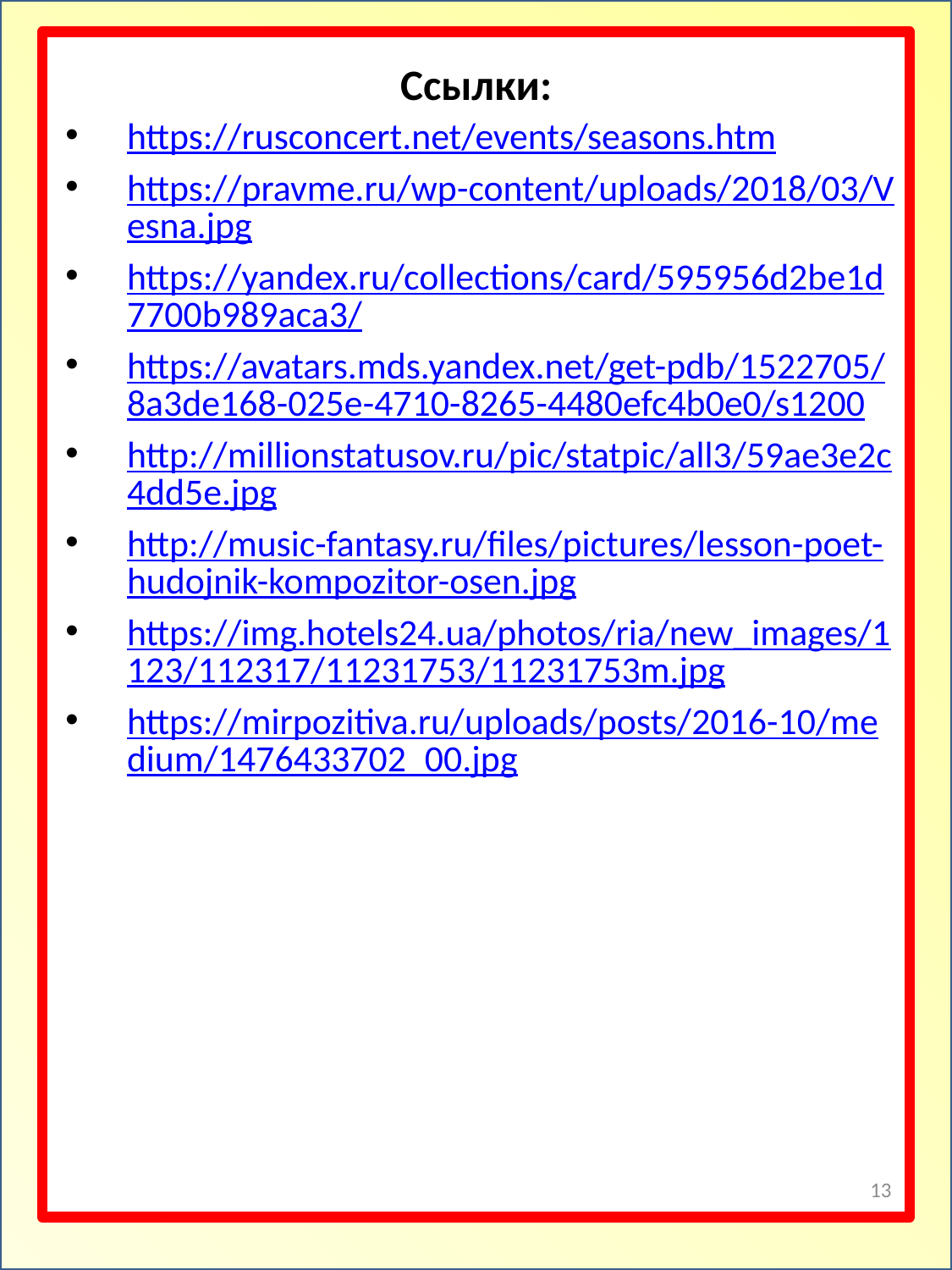

# Ссылки:
https://rusconcert.net/events/seasons.htm
https://pravme.ru/wp-content/uploads/2018/03/Vesna.jpg
https://yandex.ru/collections/card/595956d2be1d7700b989aca3/
https://avatars.mds.yandex.net/get-pdb/1522705/8a3de168-025e-4710-8265-4480efc4b0e0/s1200
http://millionstatusov.ru/pic/statpic/all3/59ae3e2c4dd5e.jpg
http://music-fantasy.ru/files/pictures/lesson-poet-hudojnik-kompozitor-osen.jpg
https://img.hotels24.ua/photos/ria/new_images/1123/112317/11231753/11231753m.jpg
https://mirpozitiva.ru/uploads/posts/2016-10/medium/1476433702_00.jpg

13